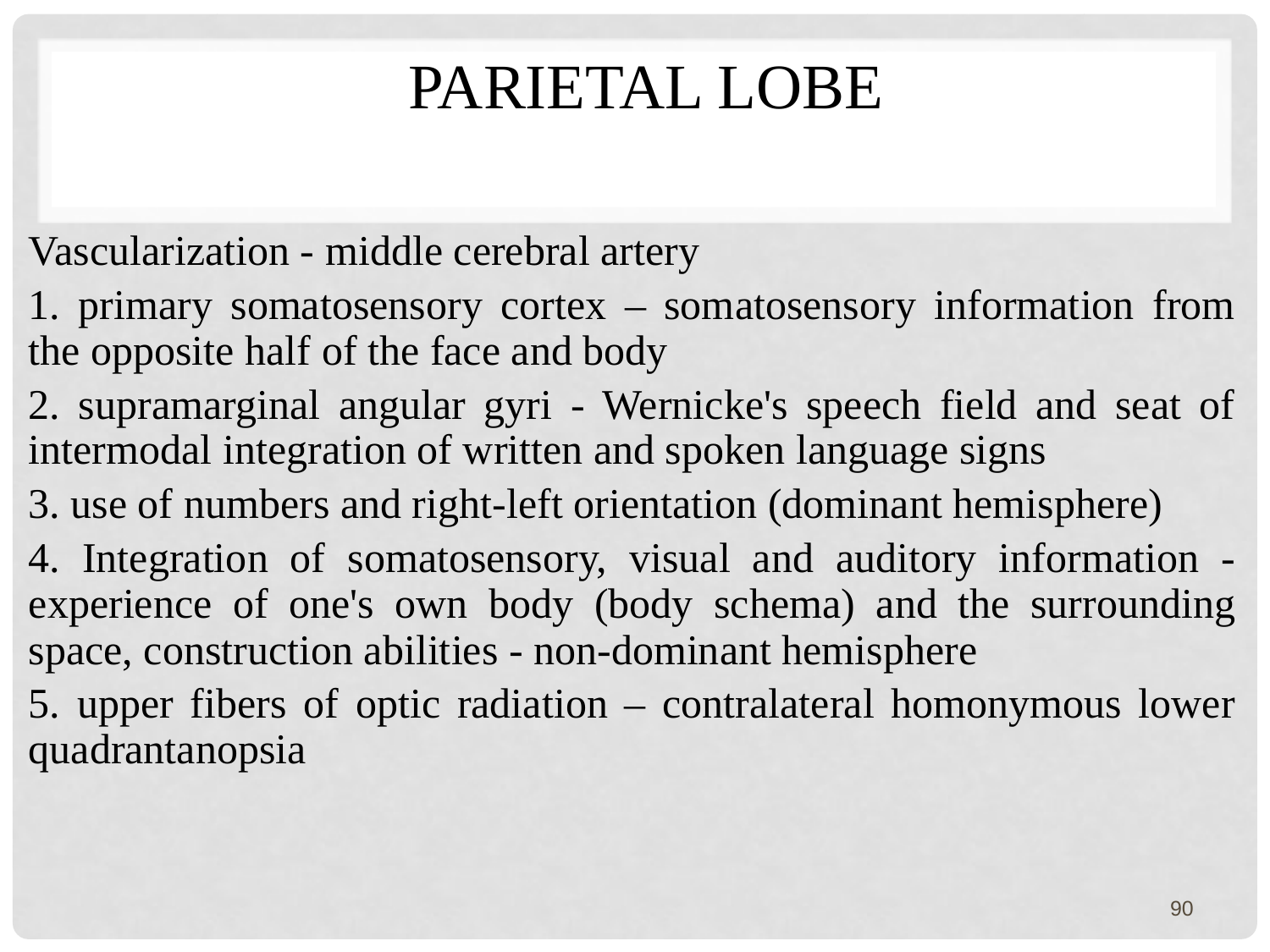

# PARIETAL LOBE
Vascularization - middle cerebral artery
1. primary somatosensory cortex – somatosensory information from the opposite half of the face and body
2. supramarginal angular gyri - Wernicke's speech field and seat of intermodal integration of written and spoken language signs
3. use of numbers and right-left orientation (dominant hemisphere)
4. Integration of somatosensory, visual and auditory information - experience of one's own body (body schema) and the surrounding space, construction abilities - non-dominant hemisphere
5. upper fibers of optic radiation – contralateral homonymous lower quadrantanopsia
90